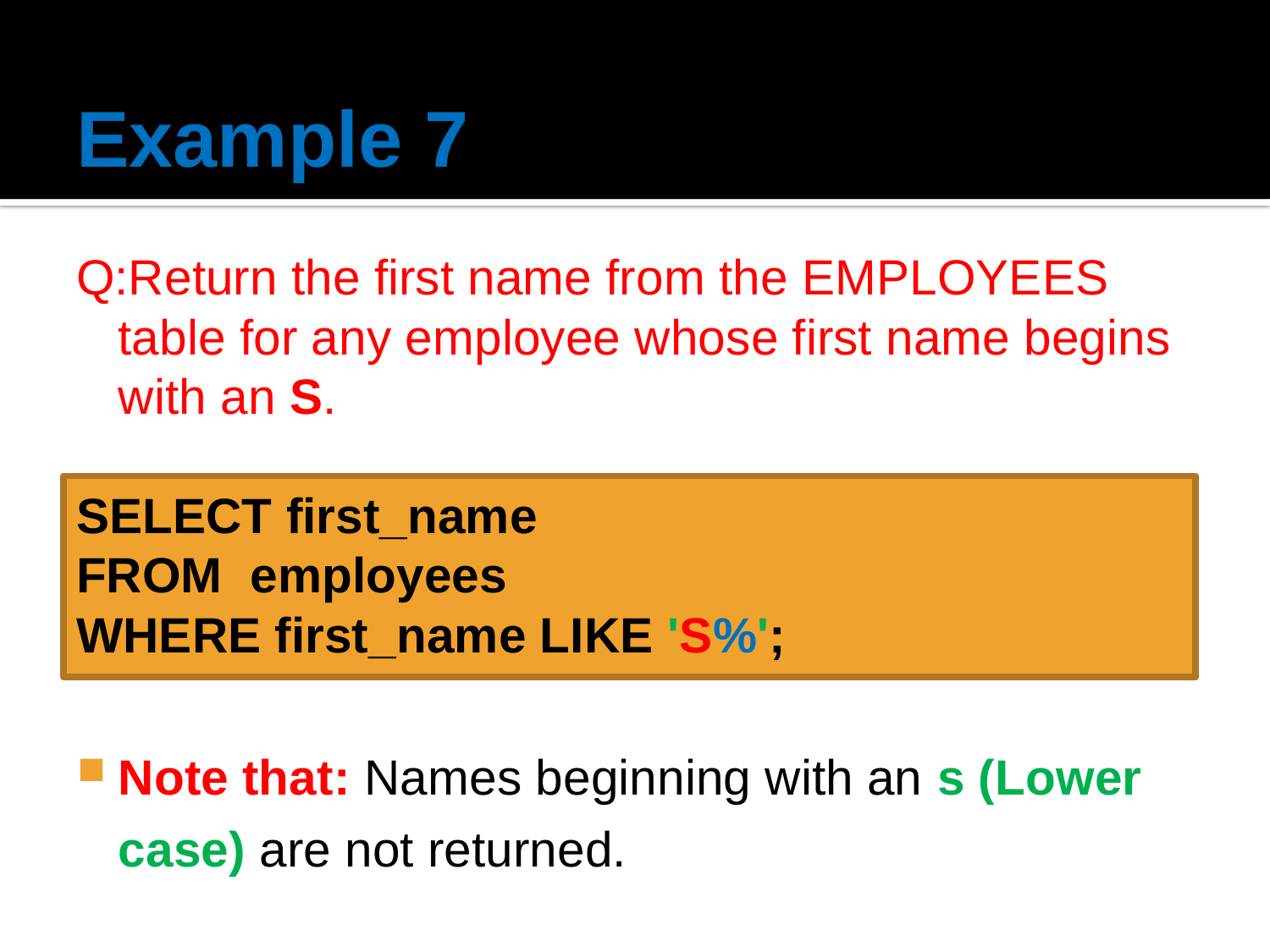

# Example 7
Q:Return the first name from the EMPLOYEES table for any employee whose first name begins with an S.

SELECT first_name
FROM  employees
WHERE first_name LIKE 'S%';

Note that: Names beginning with an s (Lower case) are not returned.